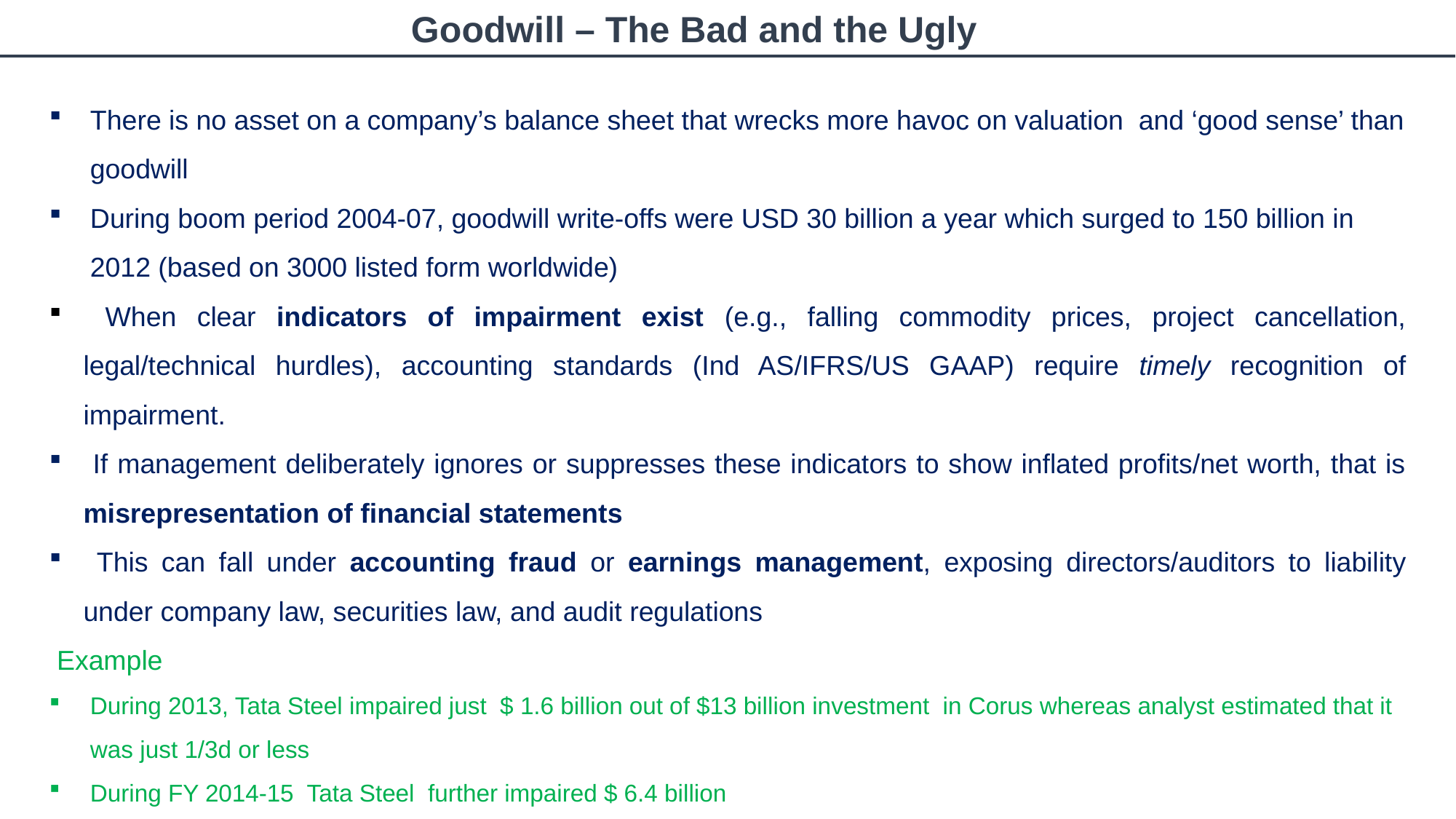

Goodwill – The Bad and the Ugly
There is no asset on a company’s balance sheet that wrecks more havoc on valuation  and ‘good sense’ than goodwill
During boom period 2004-07, goodwill write-offs were USD 30 billion a year which surged to 150 billion in 2012 (based on 3000 listed form worldwide)
 When clear indicators of impairment exist (e.g., falling commodity prices, project cancellation, legal/technical hurdles), accounting standards (Ind AS/IFRS/US GAAP) require timely recognition of impairment.
 If management deliberately ignores or suppresses these indicators to show inflated profits/net worth, that is misrepresentation of financial statements
 This can fall under accounting fraud or earnings management, exposing directors/auditors to liability under company law, securities law, and audit regulations
 Example
During 2013, Tata Steel impaired just  $ 1.6 billion out of $13 billion investment  in Corus whereas analyst estimated that it was just 1/3d or less
During FY 2014-15  Tata Steel  further impaired $ 6.4 billion